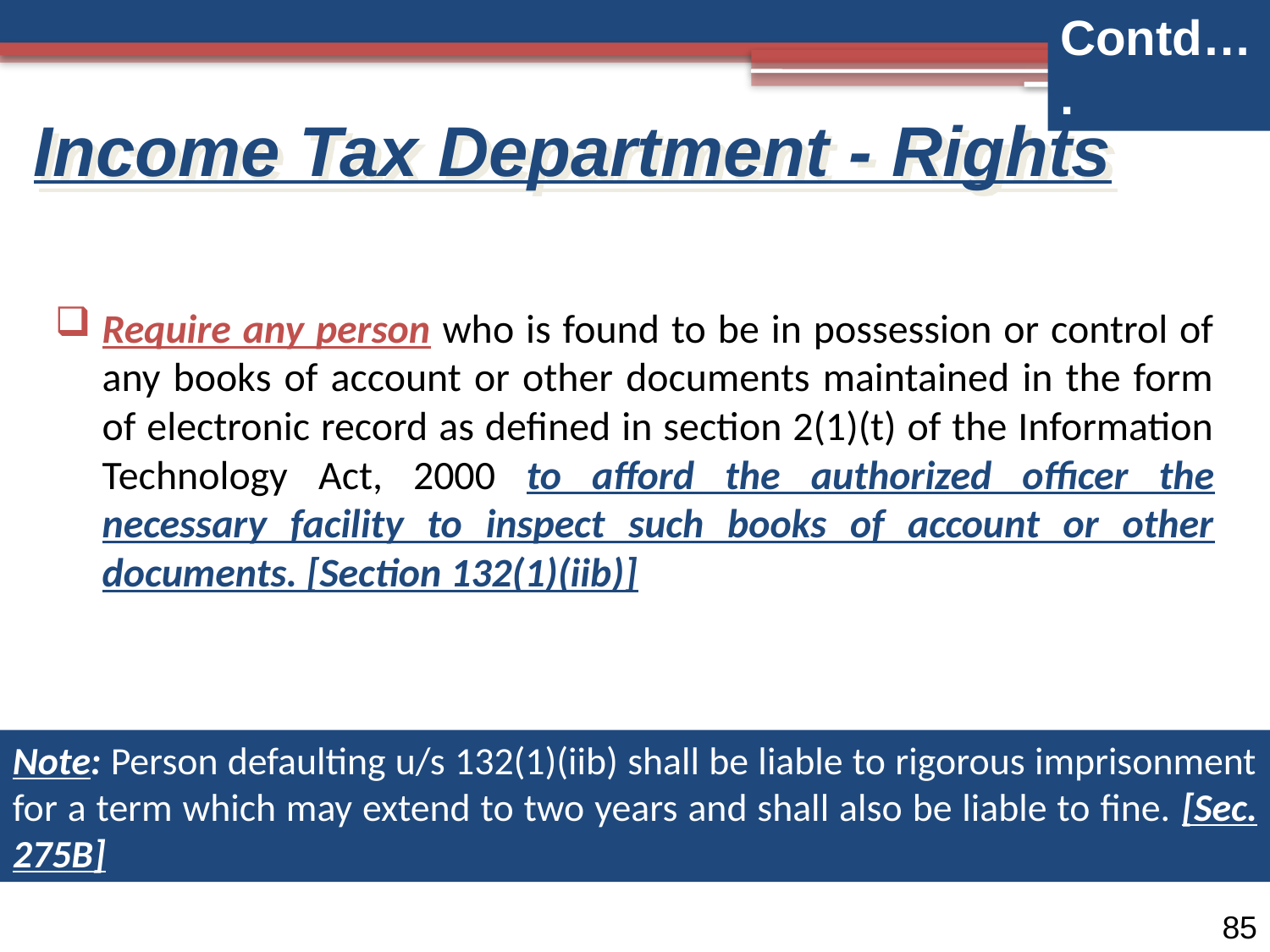

Contd….
# Income Tax Department - Rights
Require any person who is found to be in possession or control of any books of account or other documents maintained in the form of electronic record as defined in section 2(1)(t) of the Information Technology Act, 2000 to afford the authorized officer the necessary facility to inspect such books of account or other documents. [Section 132(1)(iib)]
Note: Person defaulting u/s 132(1)(iib) shall be liable to rigorous imprisonment for a term which may extend to two years and shall also be liable to fine. [Sec. 275B]
85